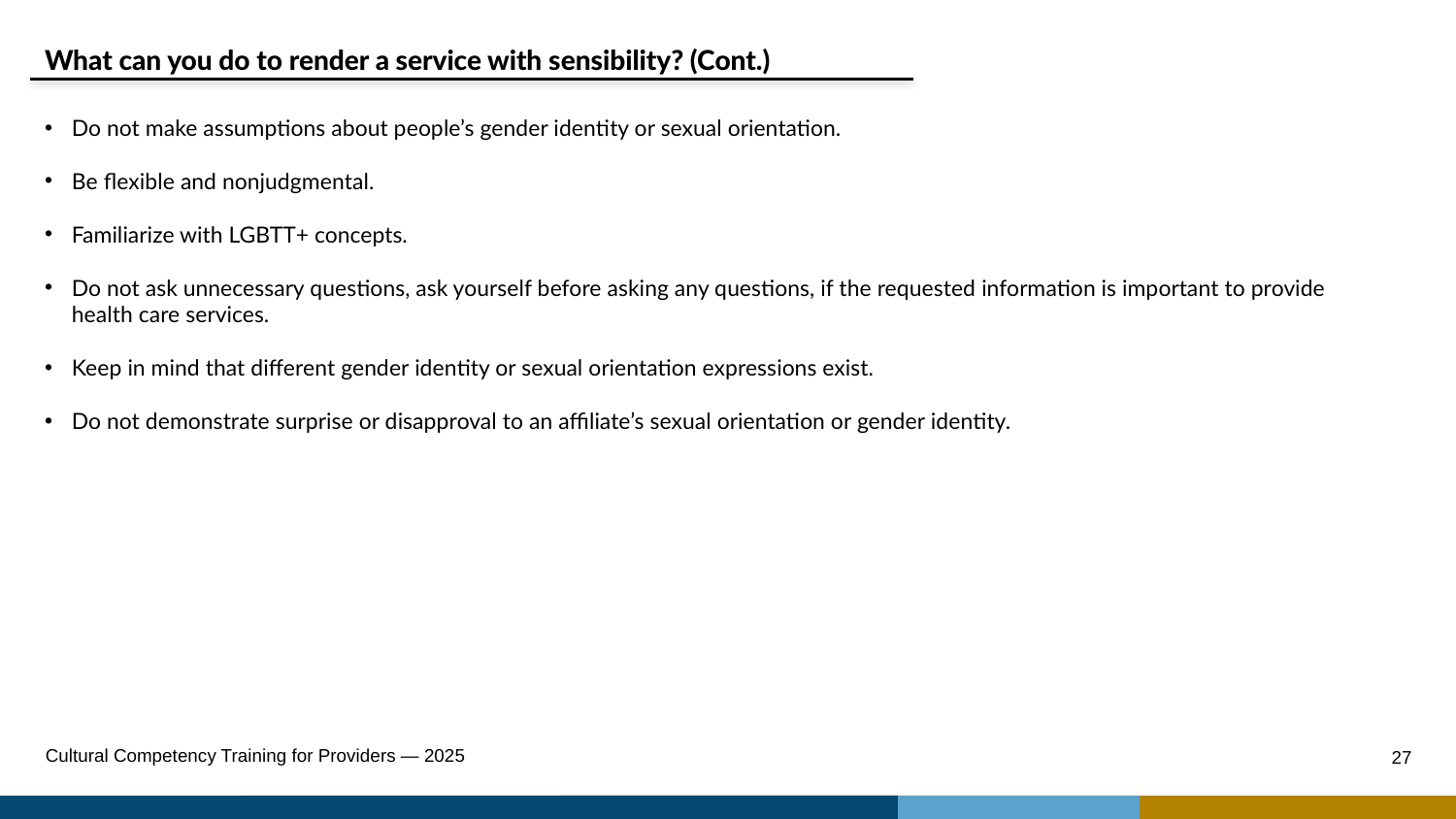

What can you do to render a service with sensibility? (Cont.)
Do not make assumptions about people’s gender identity or sexual orientation.

Be flexible and nonjudgmental.

Familiarize with LGBTT+ concepts.

Do not ask unnecessary questions, ask yourself before asking any questions, if the requested information is important to provide health care services.

Keep in mind that different gender identity or sexual orientation expressions exist.

Do not demonstrate surprise or disapproval to an affiliate’s sexual orientation or gender identity.
Cultural Competency Training for Providers — 2025